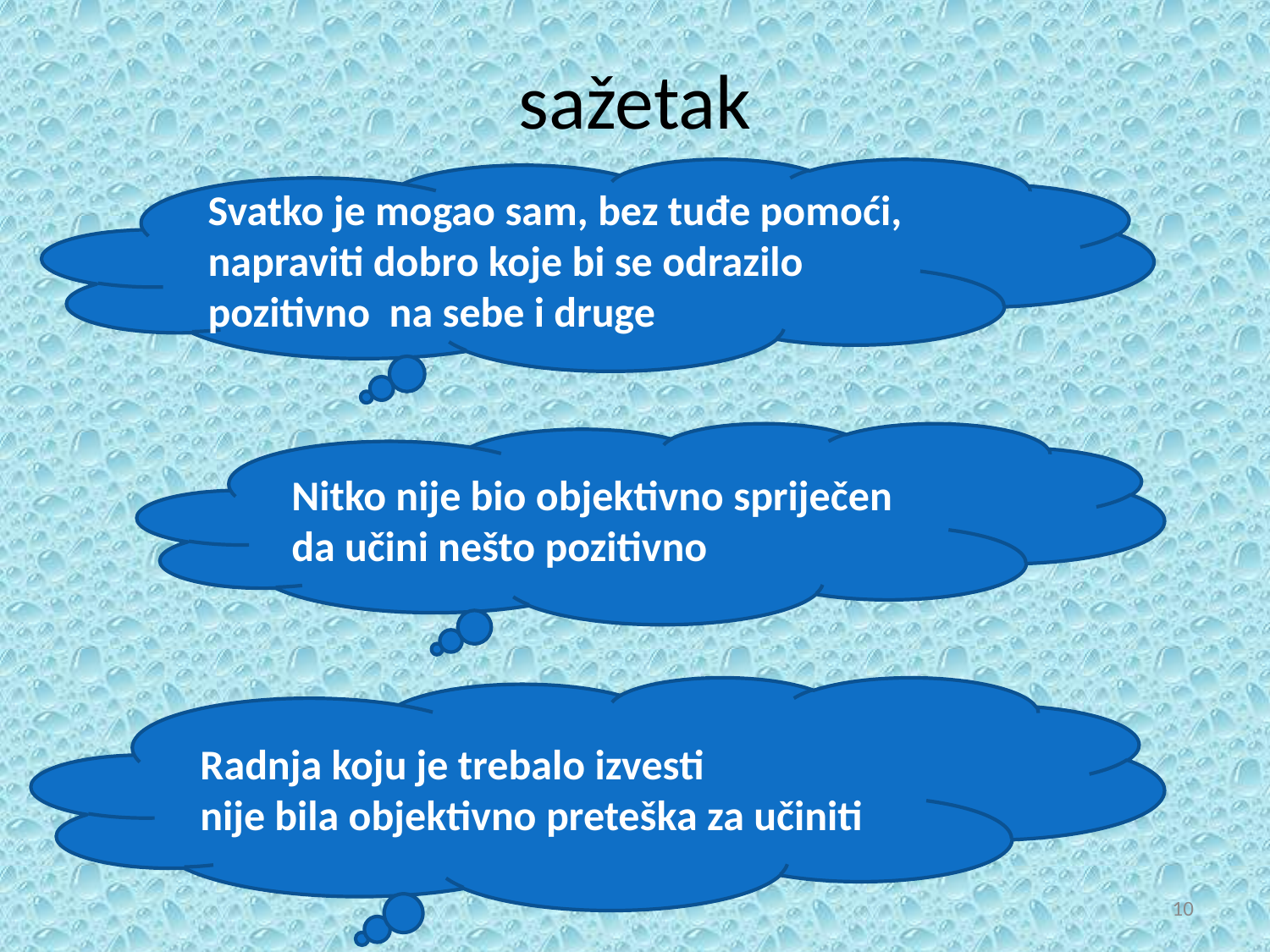

# sažetak
Svatko je mogao sam, bez tuđe pomoći,
napraviti dobro koje bi se odrazilo pozitivno  na sebe i druge
Nitko nije bio objektivno spriječen
da učini nešto pozitivno
Radnja koju je trebalo izvesti
nije bila objektivno preteška za učiniti
10